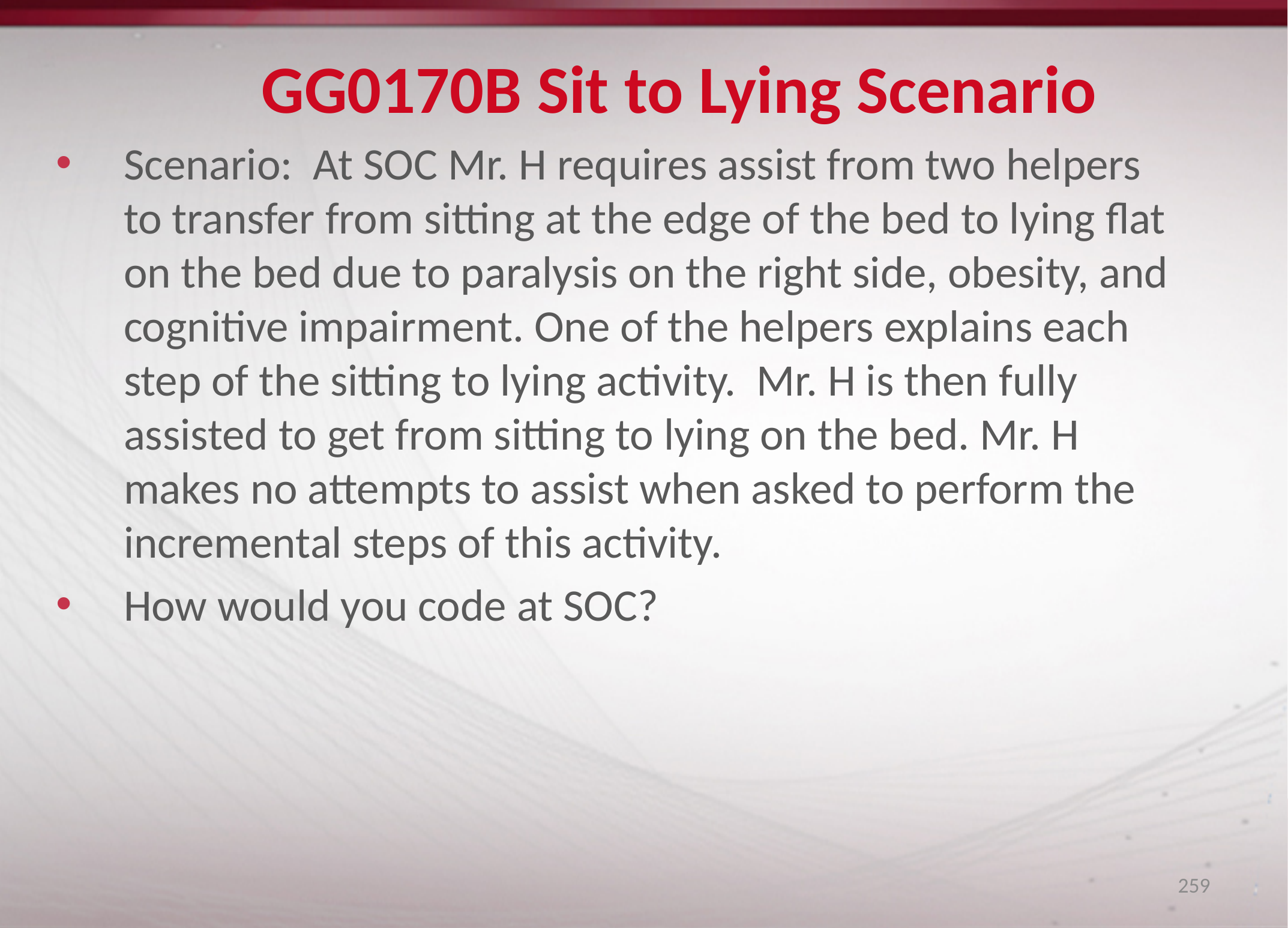

# GG0170B Sit to Lying Scenario
Scenario:  At SOC Mr. H requires assist from two helpers to transfer from sitting at the edge of the bed to lying flat on the bed due to paralysis on the right side, obesity, and cognitive impairment. One of the helpers explains each step of the sitting to lying activity.  Mr. H is then fully assisted to get from sitting to lying on the bed. Mr. H makes no attempts to assist when asked to perform the incremental steps of this activity.
How would you code at SOC?

259